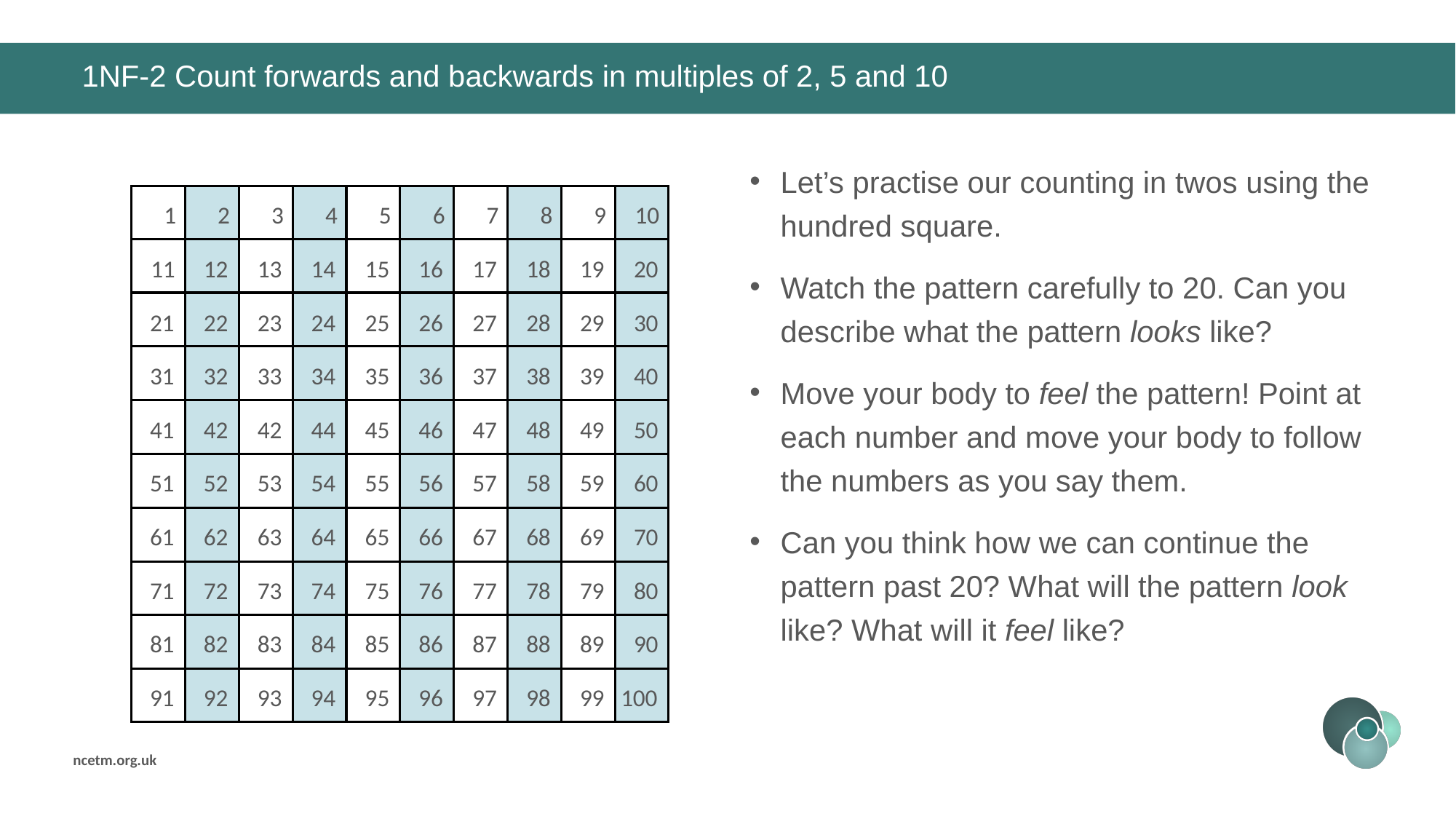

# 1NF-2 Count forwards and backwards in multiples of 2, 5 and 10
Let’s practise our counting in twos using the hundred square.
Watch the pattern carefully to 20. Can you describe what the pattern looks like?
Move your body to feel the pattern! Point at each number and move your body to follow the numbers as you say them.
Can you think how we can continue the pattern past 20? What will the pattern look like? What will it feel like?

1
11
21
31
41
51
61
71
81
91
2
12
22
32
42
52
62
72
82
92
3
13
23
33
42
53
63
73
83
93
4
14
24
34
44
54
64
74
84
94
5
15
25
35
45
55
65
75
85
95
6
16
26
36
46
56
66
76
86
96
7
17
27
37
47
57
67
77
87
97
8
18
28
38
48
58
68
78
88
98
9
19
29
39
49
59
69
79
89
99
10
20
30
40
50
60
70
80
90
100